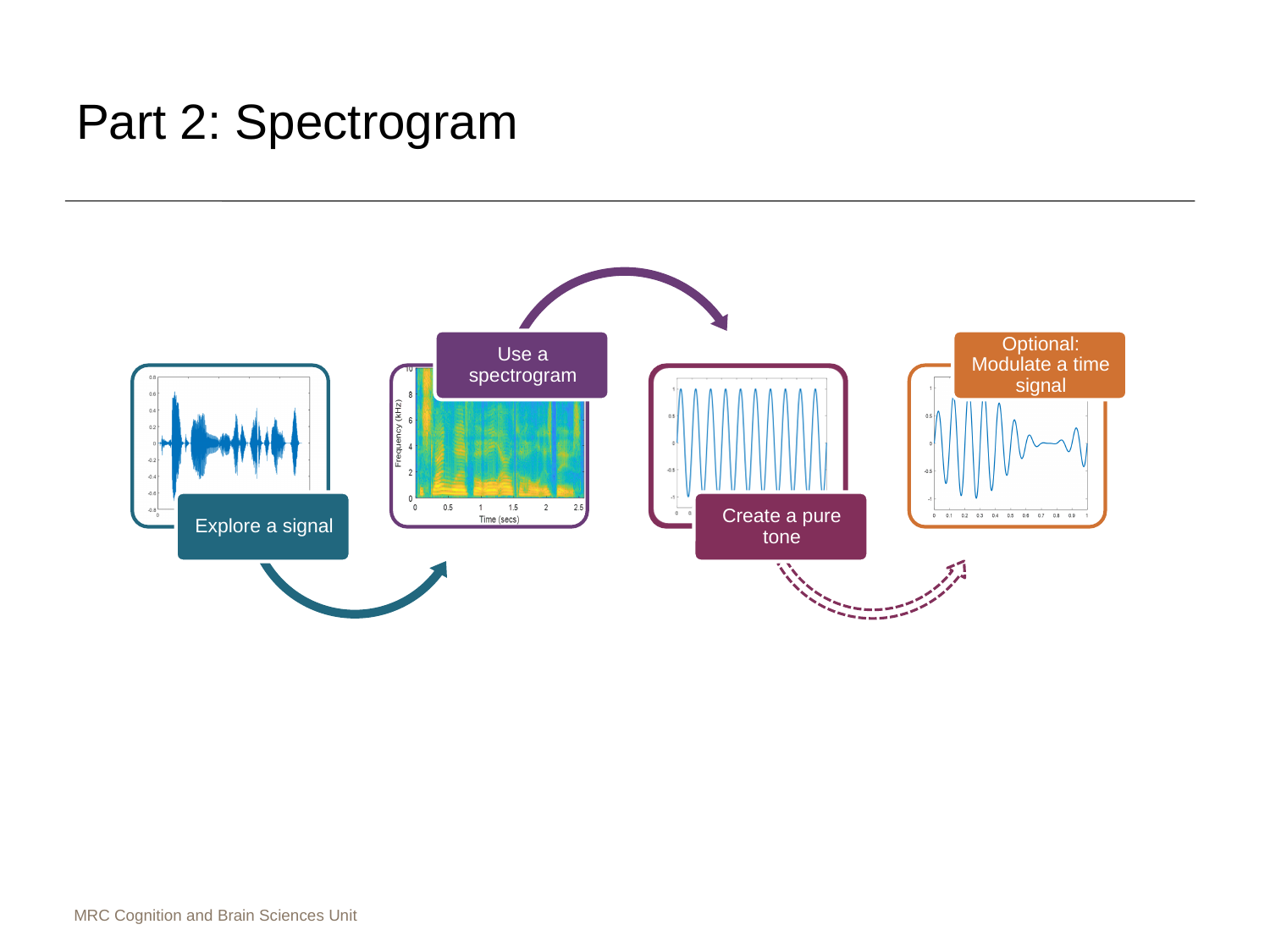

# Part 2: Spectrogram

Explore a signal
Use a spectrogram
Create a pure tone
Optional:
Modulate a time signal